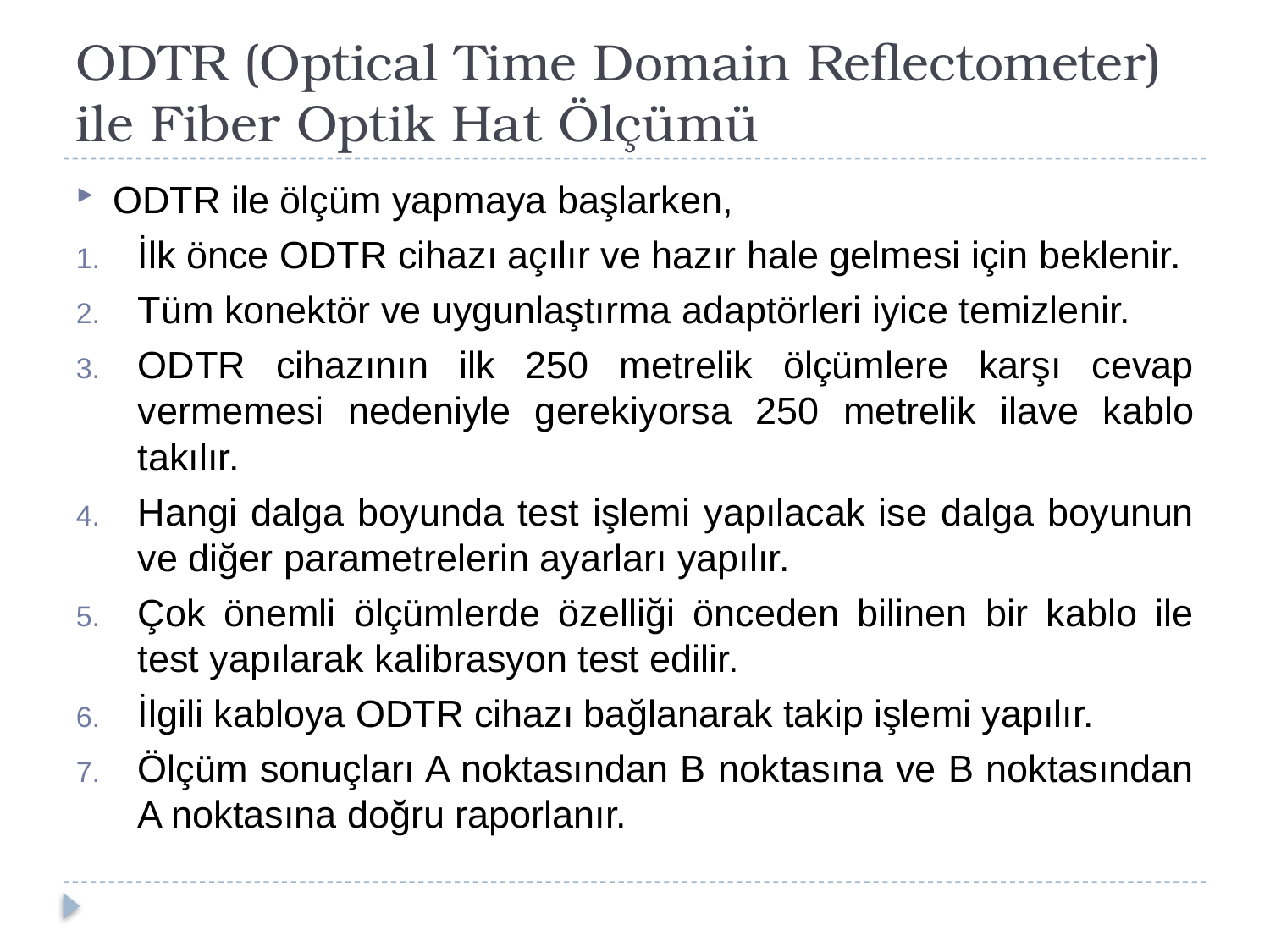

# ODTR (Optical Time Domain Reflectometer) ile Fiber Optik Hat Ölçümü
ODTR ile ölçüm yapmaya başlarken,
İlk önce ODTR cihazı açılır ve hazır hale gelmesi için beklenir.
Tüm konektör ve uygunlaştırma adaptörleri iyice temizlenir.
ODTR cihazının ilk 250 metrelik ölçümlere karşı cevap vermemesi nedeniyle gerekiyorsa 250 metrelik ilave kablo takılır.
Hangi dalga boyunda test işlemi yapılacak ise dalga boyunun ve diğer parametrelerin ayarları yapılır.
Çok önemli ölçümlerde özelliği önceden bilinen bir kablo ile test yapılarak kalibrasyon test edilir.
İlgili kabloya ODTR cihazı bağlanarak takip işlemi yapılır.
Ölçüm sonuçları A noktasından B noktasına ve B noktasından A noktasına doğru raporlanır.